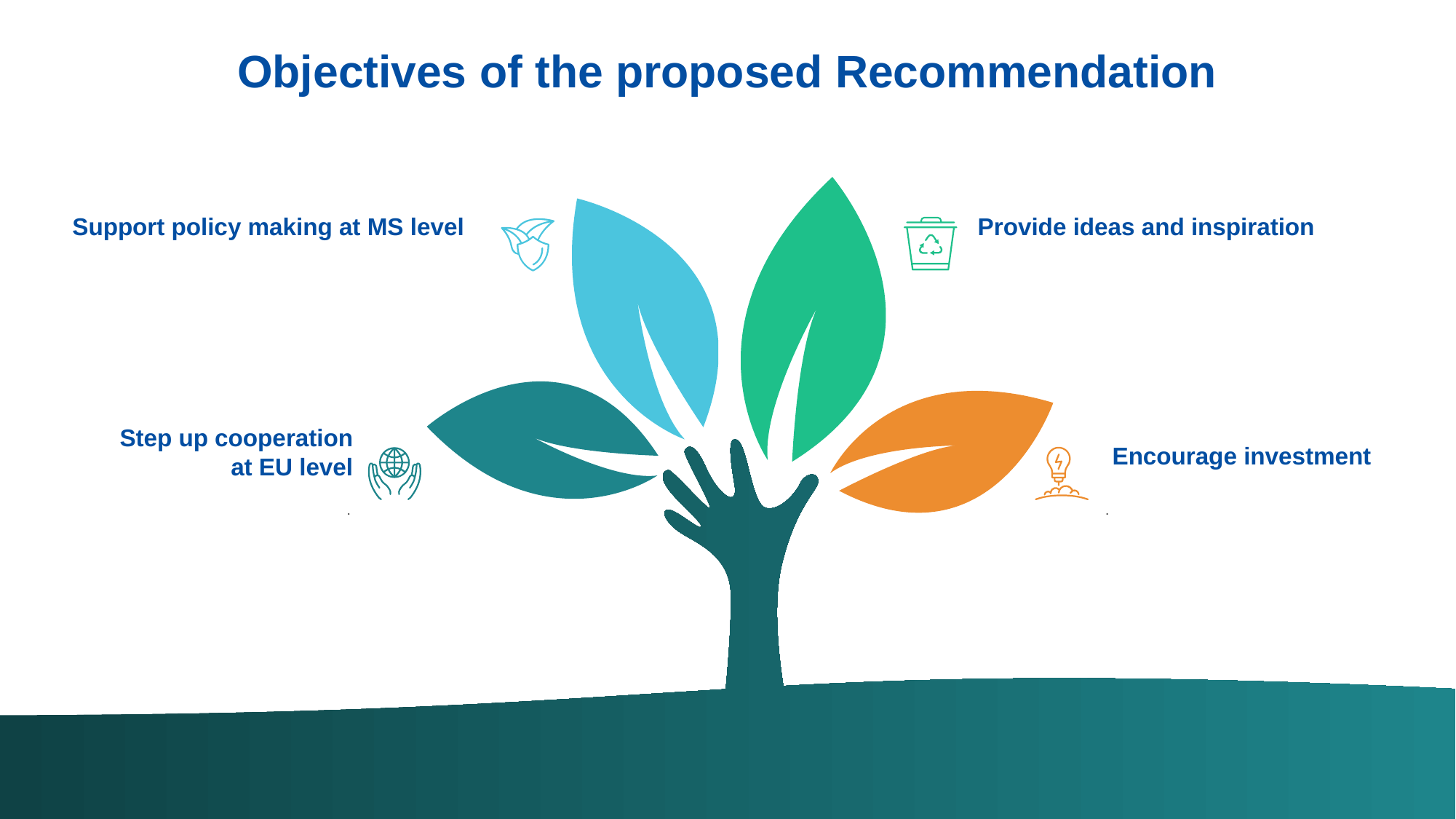

Objectives of the proposed Recommendation

Support policy making at MS level
Provide ideas and inspiration

Step up cooperation
at EU level
Encourage investment

.
.